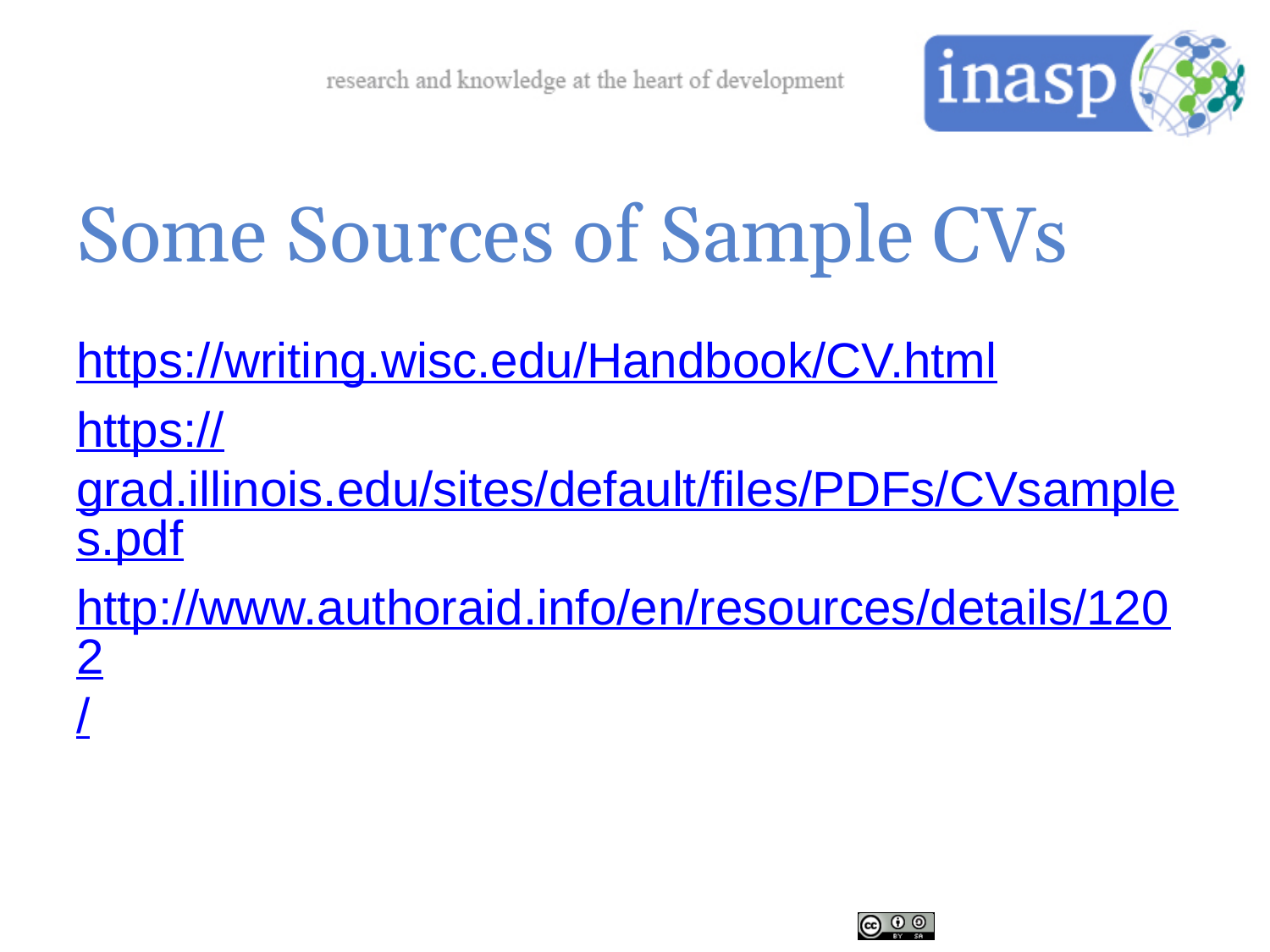

# Some Sources of Sample CVs
https://writing.wisc.edu/Handbook/CV.html
https://grad.illinois.edu/sites/default/files/PDFs/CVsamples.pdf
http://www.authoraid.info/en/resources/details/1202/